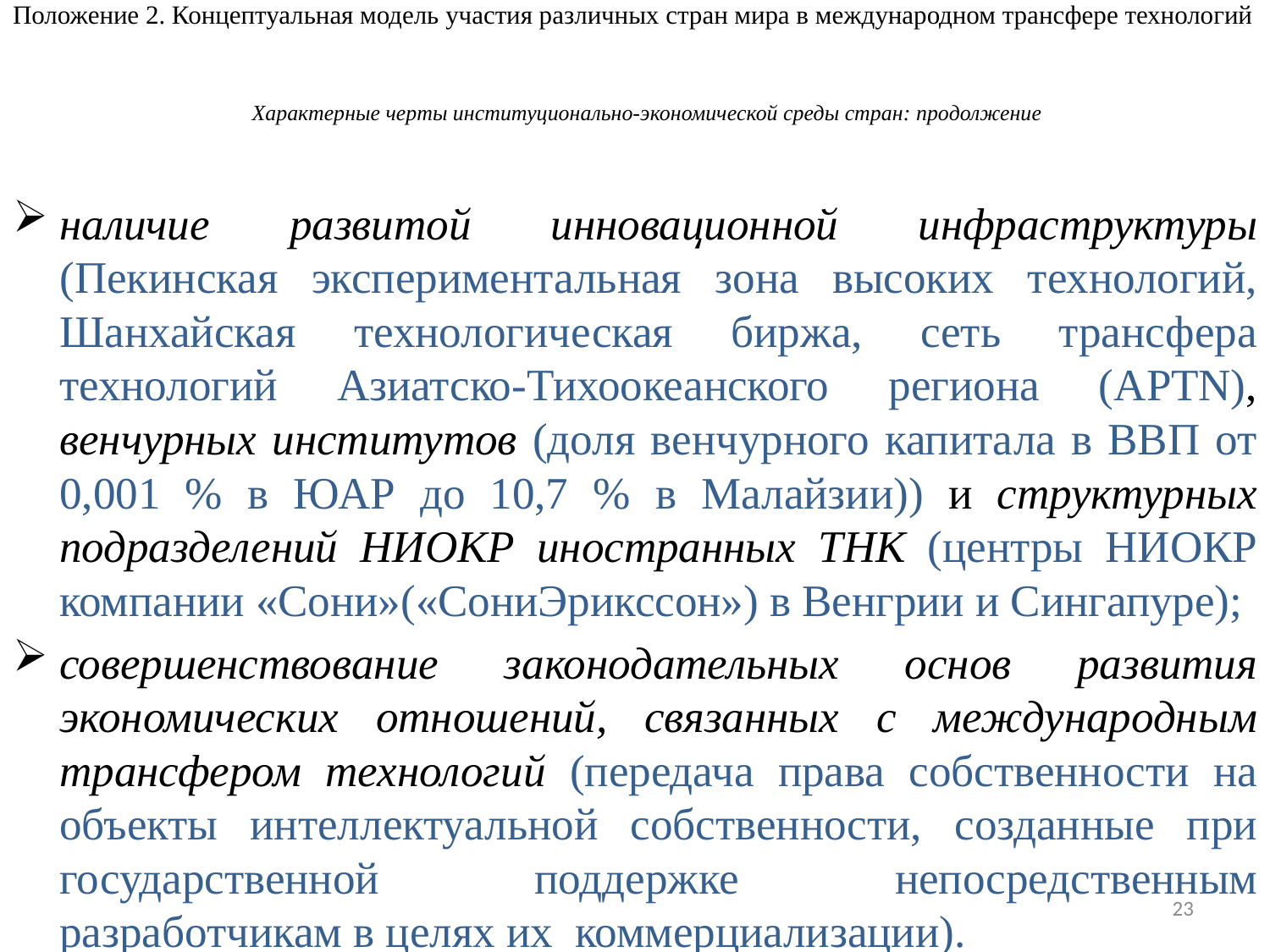

Положение 2. Концептуальная модель участия различных стран мира в международном трансфере технологий
# Характерные черты институционально-экономической среды стран: продолжение
наличие развитой инновационной инфраструктуры (Пекинская экспериментальная зона высоких технологий, Шанхайская технологическая биржа, сеть трансфера технологий Азиатско-Тихоокеанского региона (APTN), венчурных институтов (доля венчурного капитала в ВВП от 0,001 % в ЮАР до 10,7 % в Малайзии)) и структурных подразделений НИОКР иностранных ТНК (центры НИОКР компании «Сони»(«СониЭрикссон») в Венгрии и Сингапуре);
совершенствование законодательных основ развития экономических отношений, связанных с международным трансфером технологий (передача права собственности на объекты интеллектуальной собственности, созданные при государственной поддержке непосредственным разработчикам в целях их  коммерциализации).

23